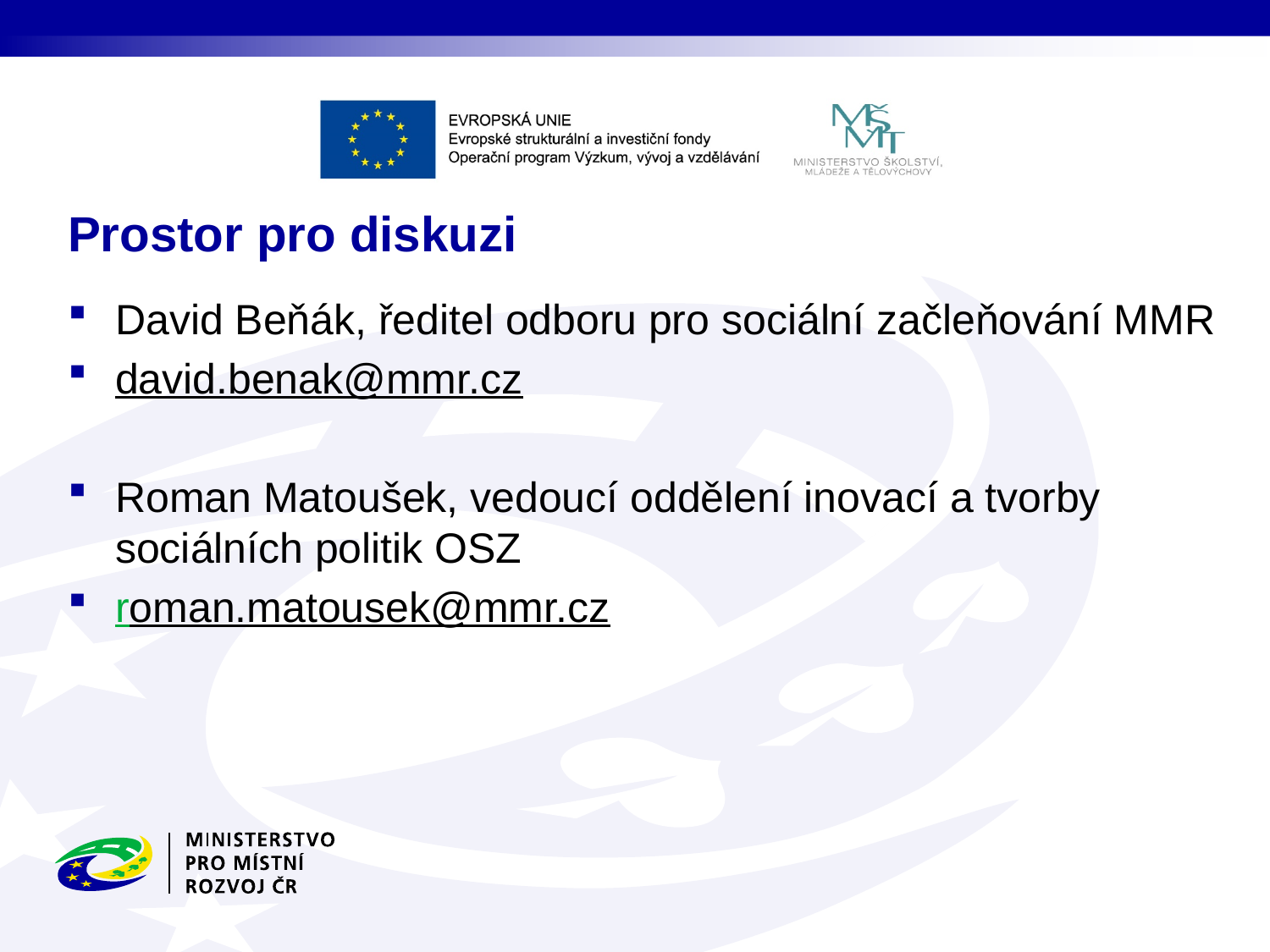

# Prostor pro diskuzi
David Beňák, ředitel odboru pro sociální začleňování MMR
david.benak@mmr.cz

Roman Matoušek, vedoucí oddělení inovací a tvorby sociálních politik OSZ
roman.matousek@mmr.cz